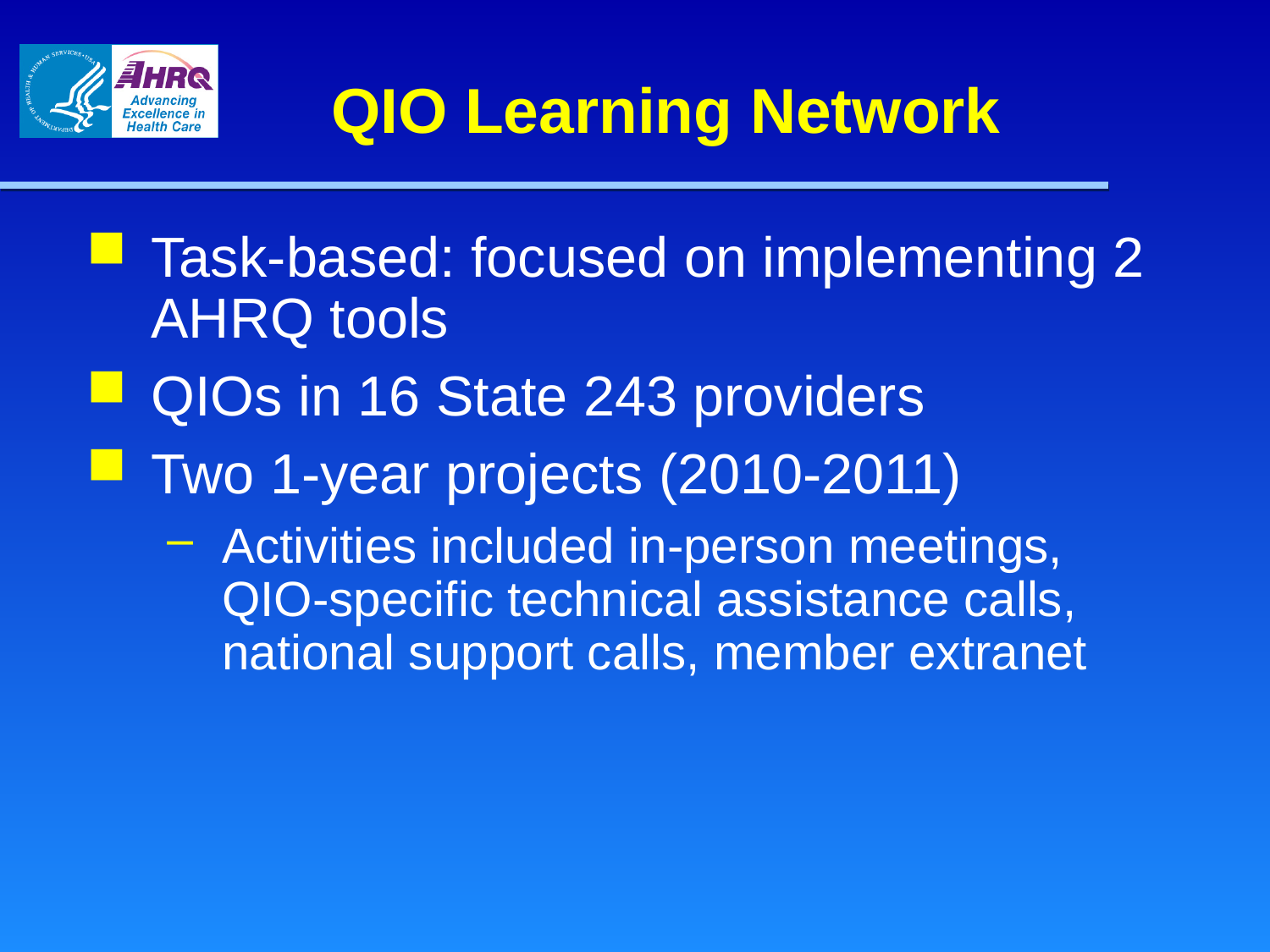

# QIO Learning Network
Task-based: focused on implementing 2 AHRQ tools
QIOs in 16 State 243 providers
Two 1-year projects (2010-2011)
Activities included in-person meetings, QIO-specific technical assistance calls, national support calls, member extranet